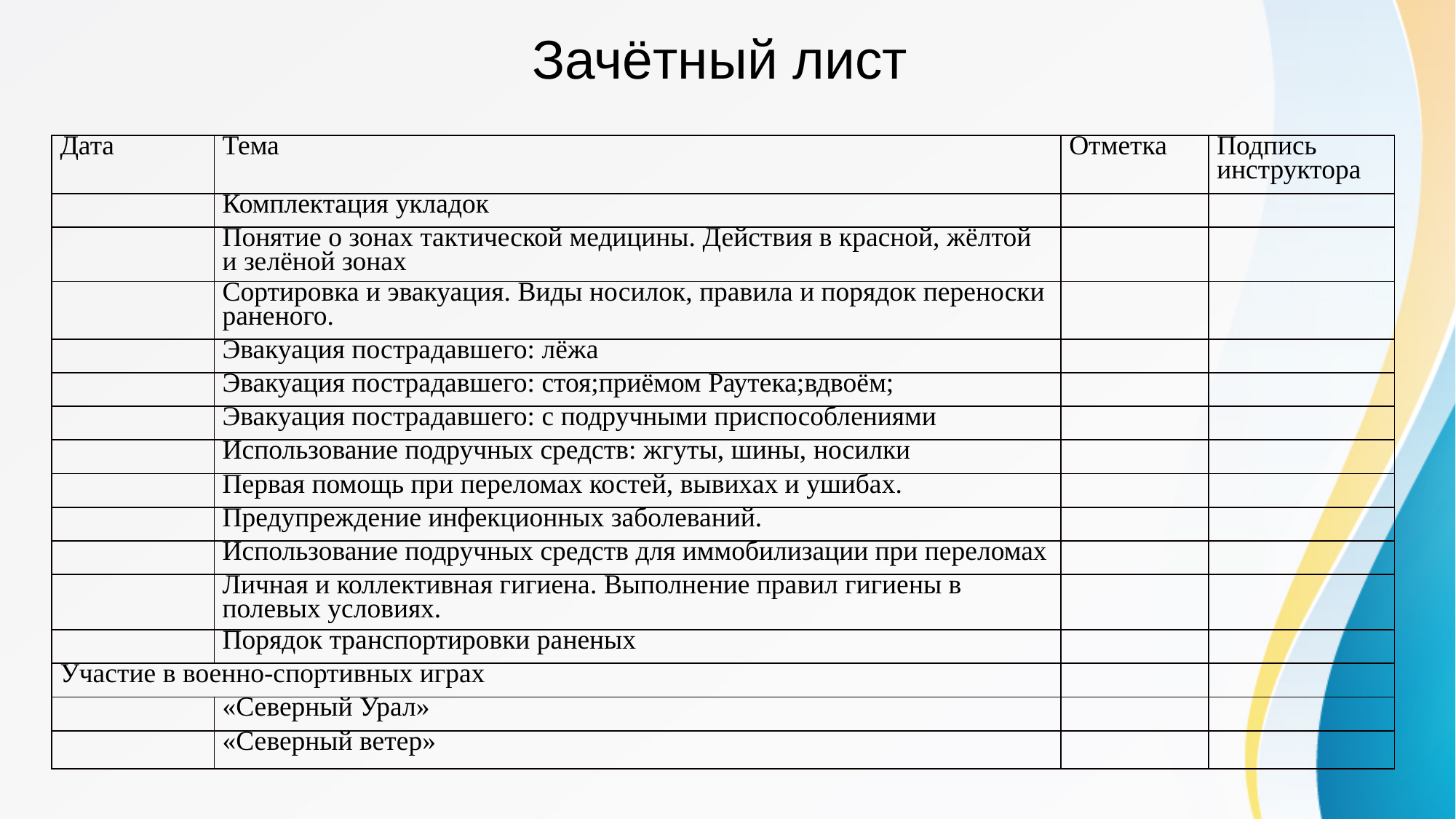

Зачётный лист
# Зачётный лист
| Дата | Тема | Отметка | Подпись инструктора |
| --- | --- | --- | --- |
|  | Комплектация укладок |  |  |
|  | Понятие о зонах тактической медицины. Действия в красной, жёлтой и зелёной зонах |  |  |
|  | Сортировка и эвакуация. Виды носилок, правила и порядок переноски раненого. |  |  |
|  | Эвакуация пострадавшего: лёжа |  |  |
|  | Эвакуация пострадавшего: стоя;приёмом Раутека;вдвоём; |  |  |
|  | Эвакуация пострадавшего: с подручными приспособлениями |  |  |
|  | Использование подручных средств: жгуты, шины, носилки |  |  |
|  | Первая помощь при переломах костей, вывихах и ушибах. |  |  |
|  | Предупреждение инфекционных заболеваний. |  |  |
|  | Использование подручных средств для иммобилизации при переломах |  |  |
|  | Личная и коллективная гигиена. Выполнение правил гигиены в полевых условиях. |  |  |
|  | Порядок транспортировки раненых |  |  |
| Участие в военно-спортивных играх |  |  |  |
|  | «Северный Урал» |  |  |
|  | «Северный ветер» |  |  |